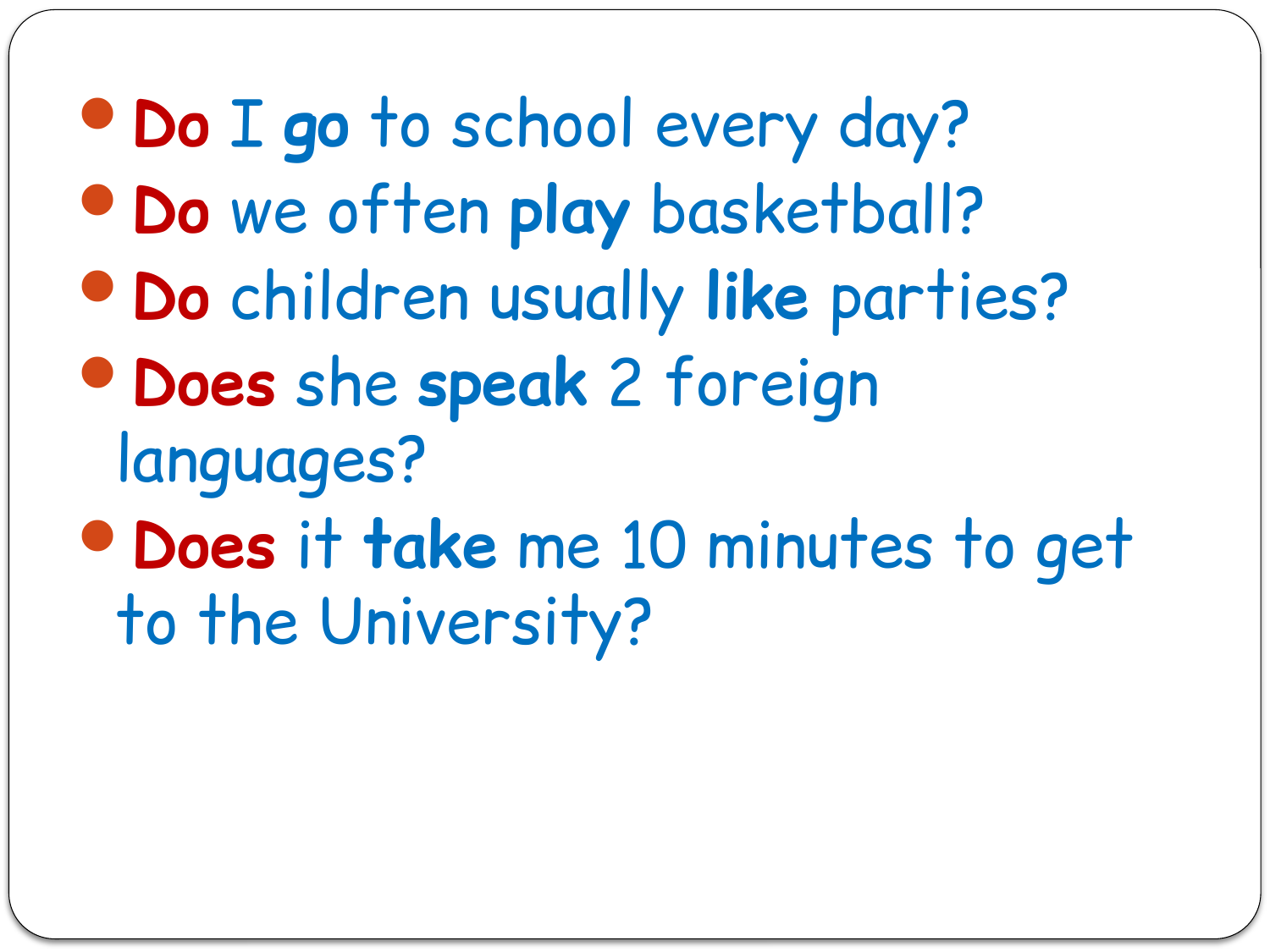

Do I go to school every day?
Do we often play basketball?
Do children usually like parties?
Does she speak 2 foreign languages?
Does it take me 10 minutes to get to the University?